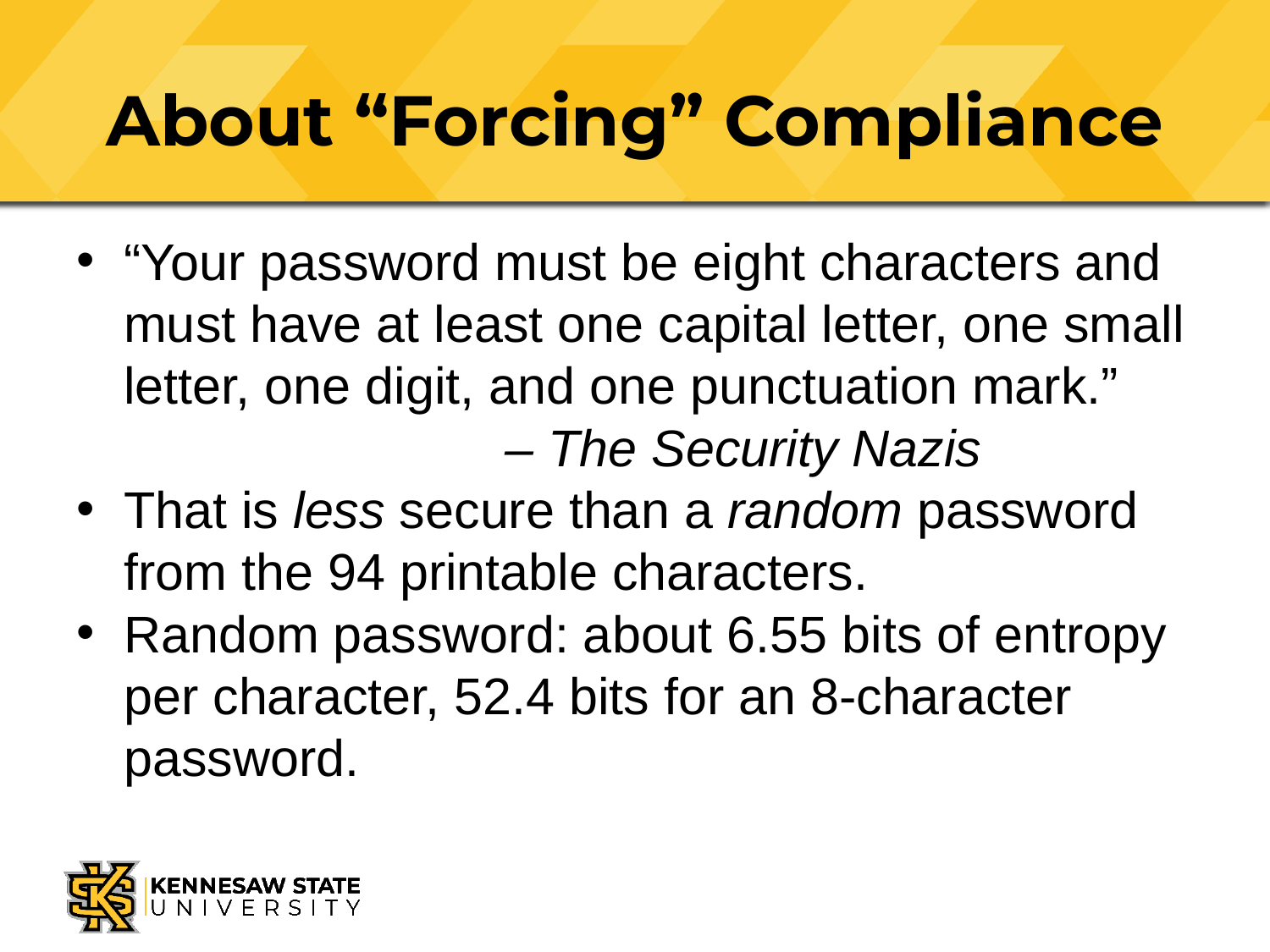

# About “Forcing” Compliance
“Your password must be eight characters and must have at least one capital letter, one small letter, one digit, and one punctuation mark.”   			– The Security Nazis
That is less secure than a random password from the 94 printable characters.
Random password: about 6.55 bits of entropy per character, 52.4 bits for an 8-character password.